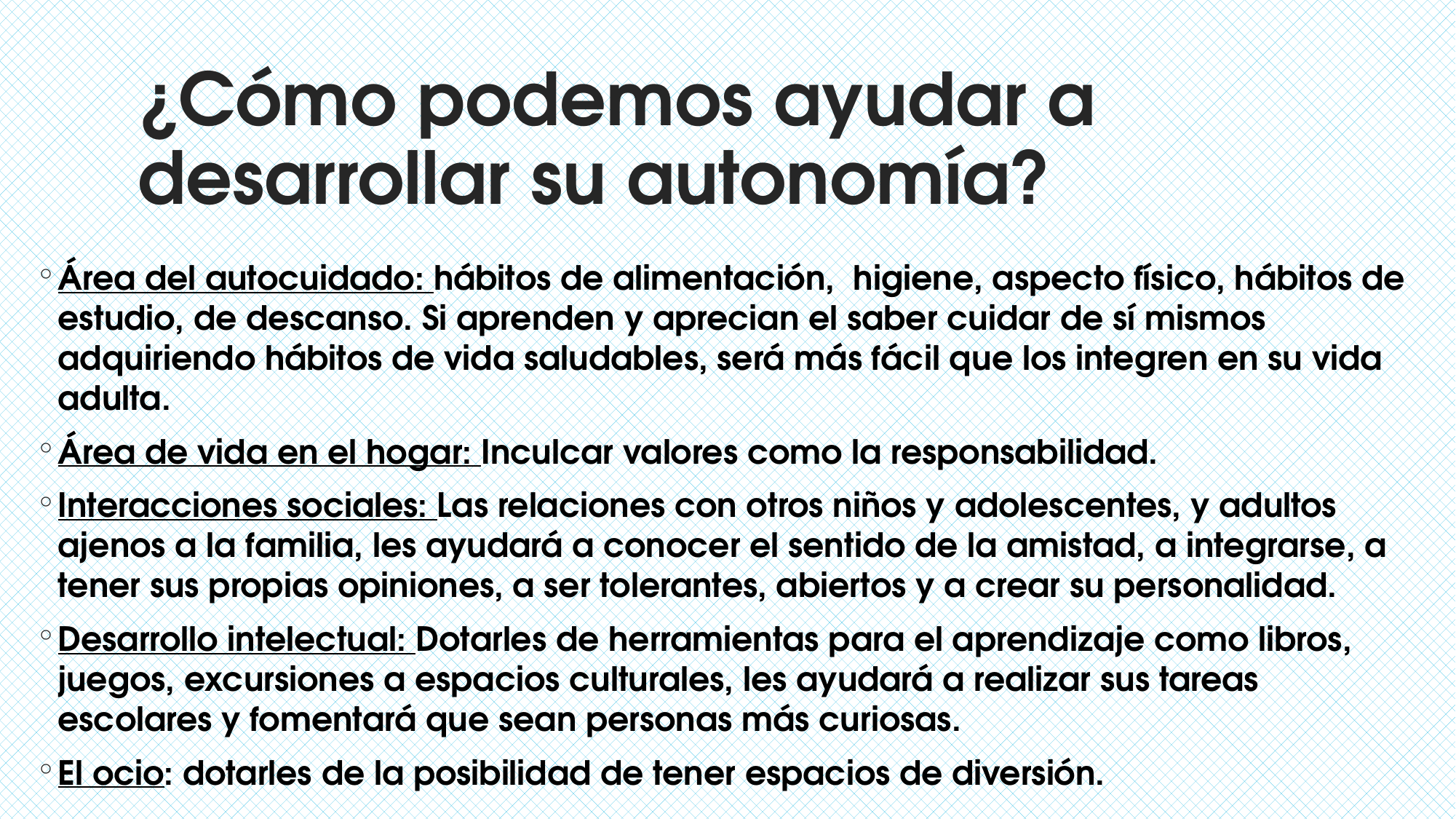

# ¿Cómo podemos ayudar a desarrollar su autonomía?
Área del autocuidado: hábitos de alimentación,  higiene, aspecto físico, hábitos de estudio, de descanso. Si aprenden y aprecian el saber cuidar de sí mismos adquiriendo hábitos de vida saludables, será más fácil que los integren en su vida adulta.
Área de vida en el hogar: Inculcar valores como la responsabilidad.
Interacciones sociales: Las relaciones con otros niños y adolescentes, y adultos ajenos a la familia, les ayudará a conocer el sentido de la amistad, a integrarse, a tener sus propias opiniones, a ser tolerantes, abiertos y a crear su personalidad.
Desarrollo intelectual: Dotarles de herramientas para el aprendizaje como libros, juegos, excursiones a espacios culturales, les ayudará a realizar sus tareas escolares y fomentará que sean personas más curiosas.
El ocio: dotarles de la posibilidad de tener espacios de diversión.